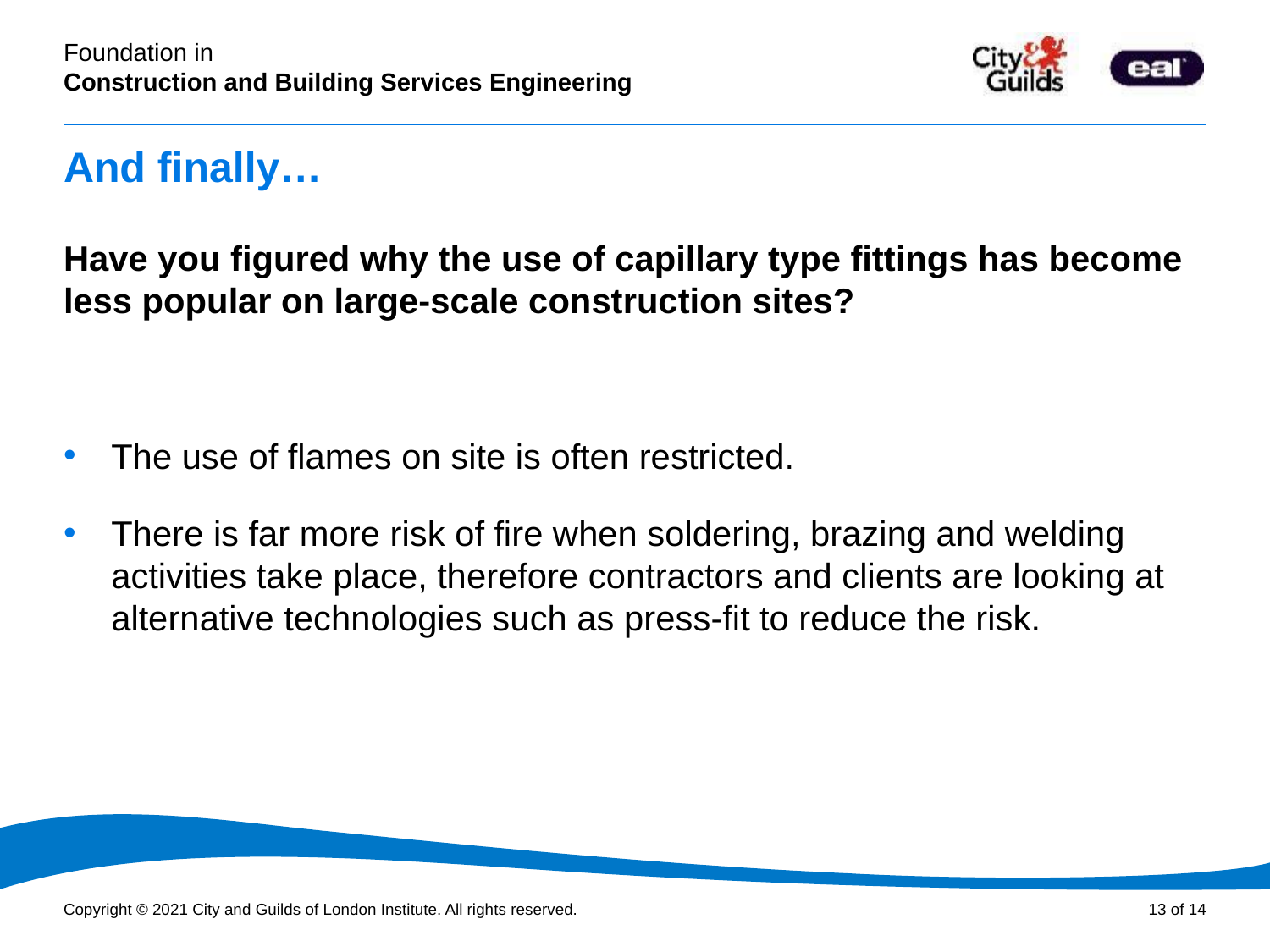

# And finally…
Have you figured why the use of capillary type fittings has become less popular on large-scale construction sites?

The use of flames on site is often restricted.
There is far more risk of fire when soldering, brazing and welding activities take place, therefore contractors and clients are looking at alternative technologies such as press-fit to reduce the risk.